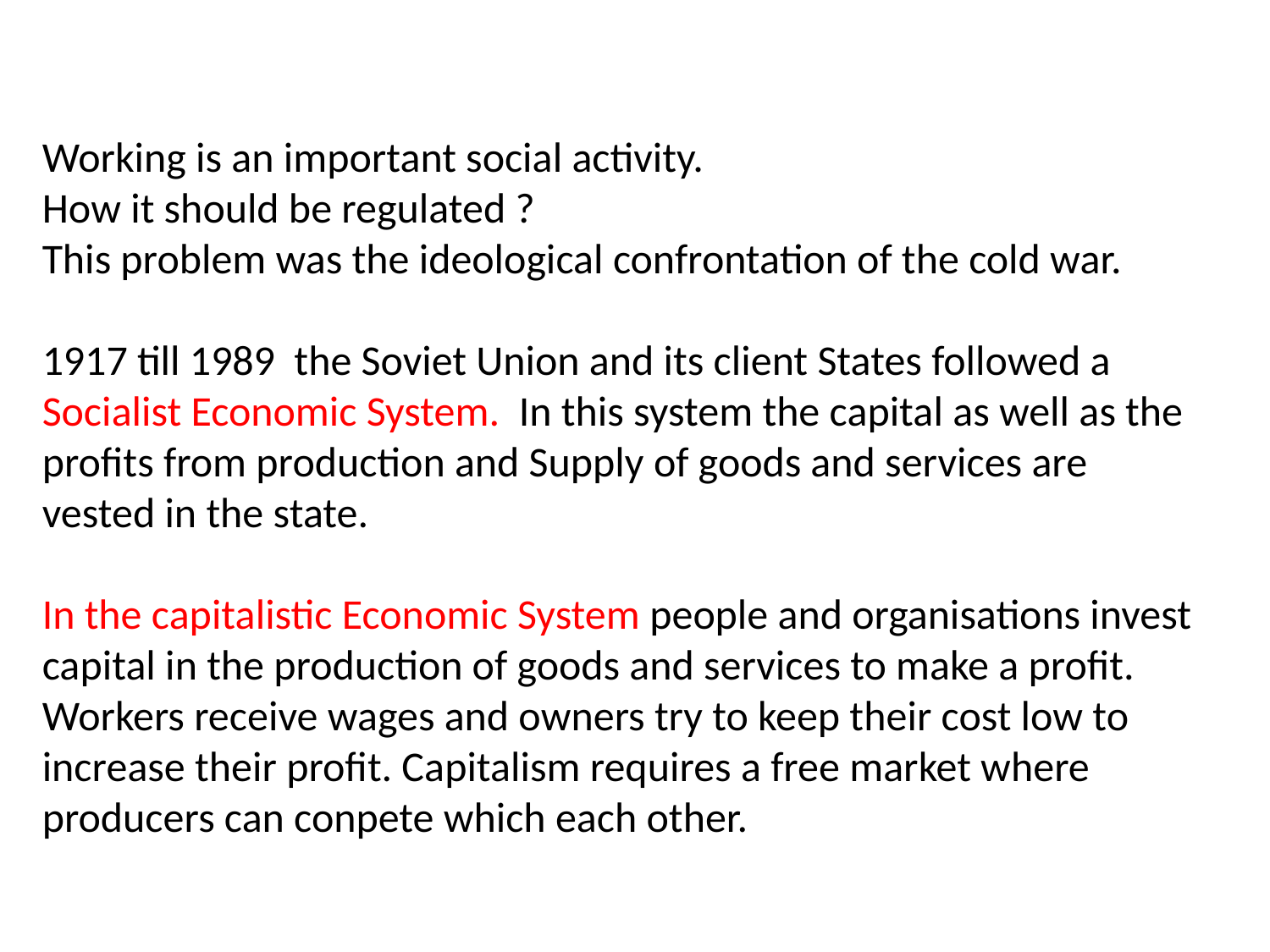

Working is an important social activity.
How it should be regulated ?
This problem was the ideological confrontation of the cold war.

1917 till 1989  the Soviet Union and its client States followed a Socialist Economic System.  In this system the capital as well as the profits from production and Supply of goods and services are vested in the state.

In the capitalistic Economic System people and organisations invest capital in the production of goods and services to make a profit. Workers receive wages and owners try to keep their cost low to increase their profit. Capitalism requires a free market where producers can conpete which each other.